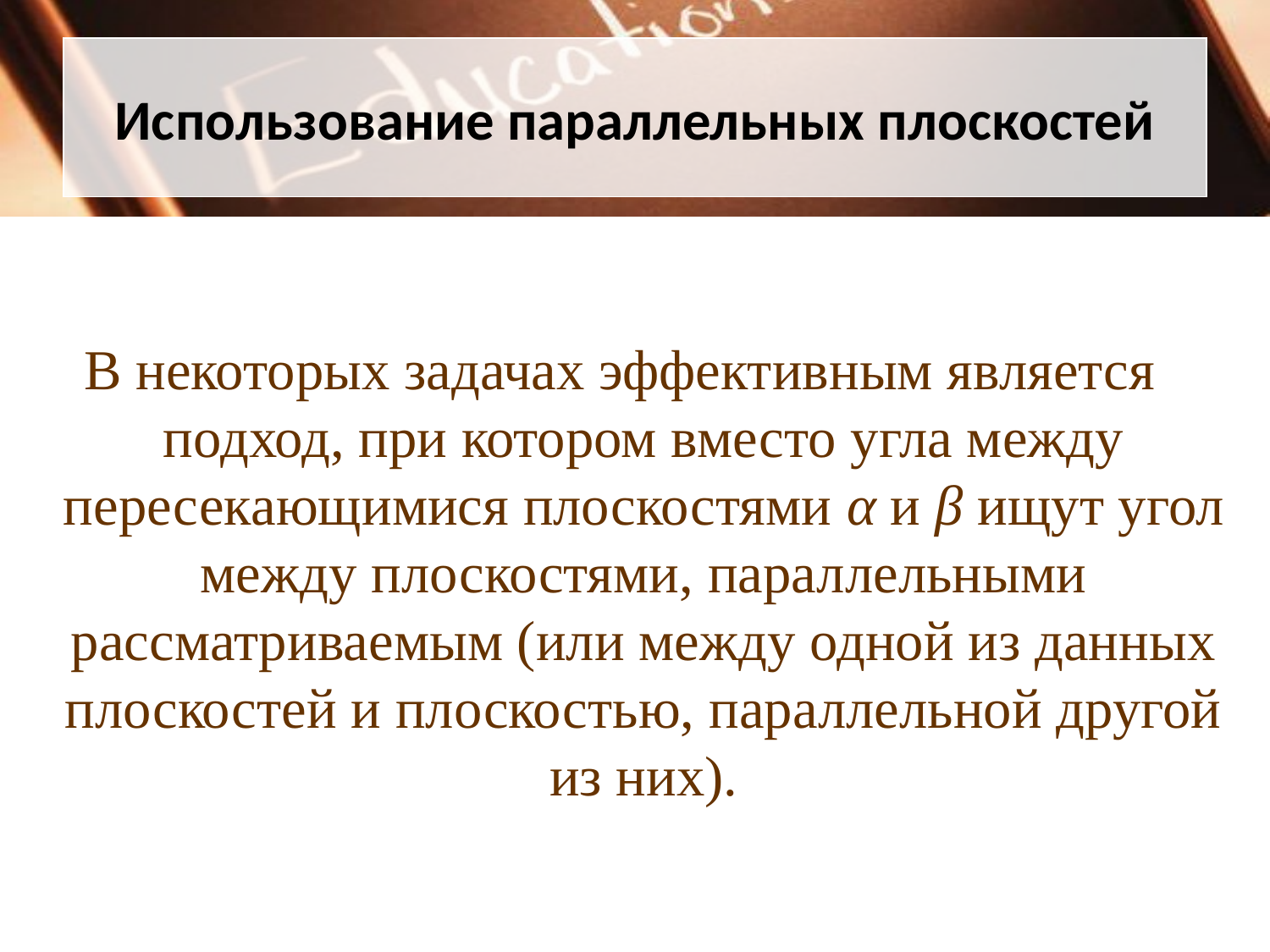

# Использование параллельных плоскостей
В некоторых задачах эффективным является подход, при котором вместо угла между пересекающимися плоскостями α и β ищут угол между плоскостями, параллельными рассматриваемым (или между одной из данных плоскостей и плоскостью, параллельной другой из них).